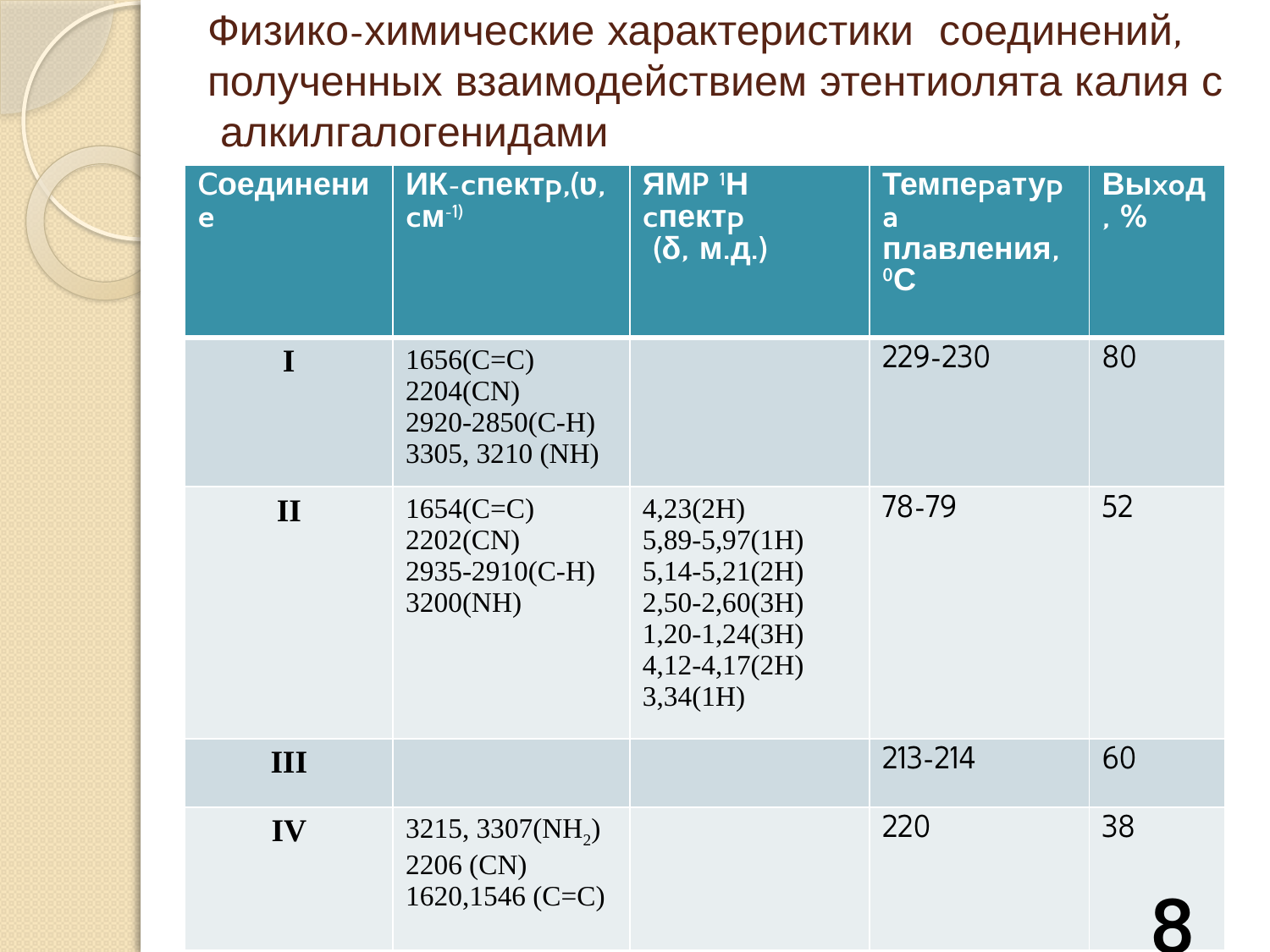

# Физико-химические характеристики  соединений, полученных взаимодействием этентиолята калия с  алкилгалогенидами
| Cоединениe | ИК-cпектp,(ʋ, cм-1) | ЯМP 1Н cпектp (δ, м.д.) | Темпеpaтуpa плaвления, 0С | Выxoд, % |
| --- | --- | --- | --- | --- |
| I | 1656(C=C) 2204(CN) 2920-2850(C-H) 3305, 3210 (NH) |  | 229-230 | 80 |
| II | 1654(C=C) 2202(CN) 2935-2910(C-H) 3200(NH) | 4,23(2Н) 5,89-5,97(1Н) 5,14-5,21(2Н) 2,50-2,60(3Н) 1,20-1,24(3Н) 4,12-4,17(2Н) 3,34(1Н) | 78-79 | 52 |
| III |  |  | 213-214 | 60 |
| IV | 3215, 3307(NH2) 2206 (CN) 1620,1546 (C=C) |  | 220 | 38 |
8